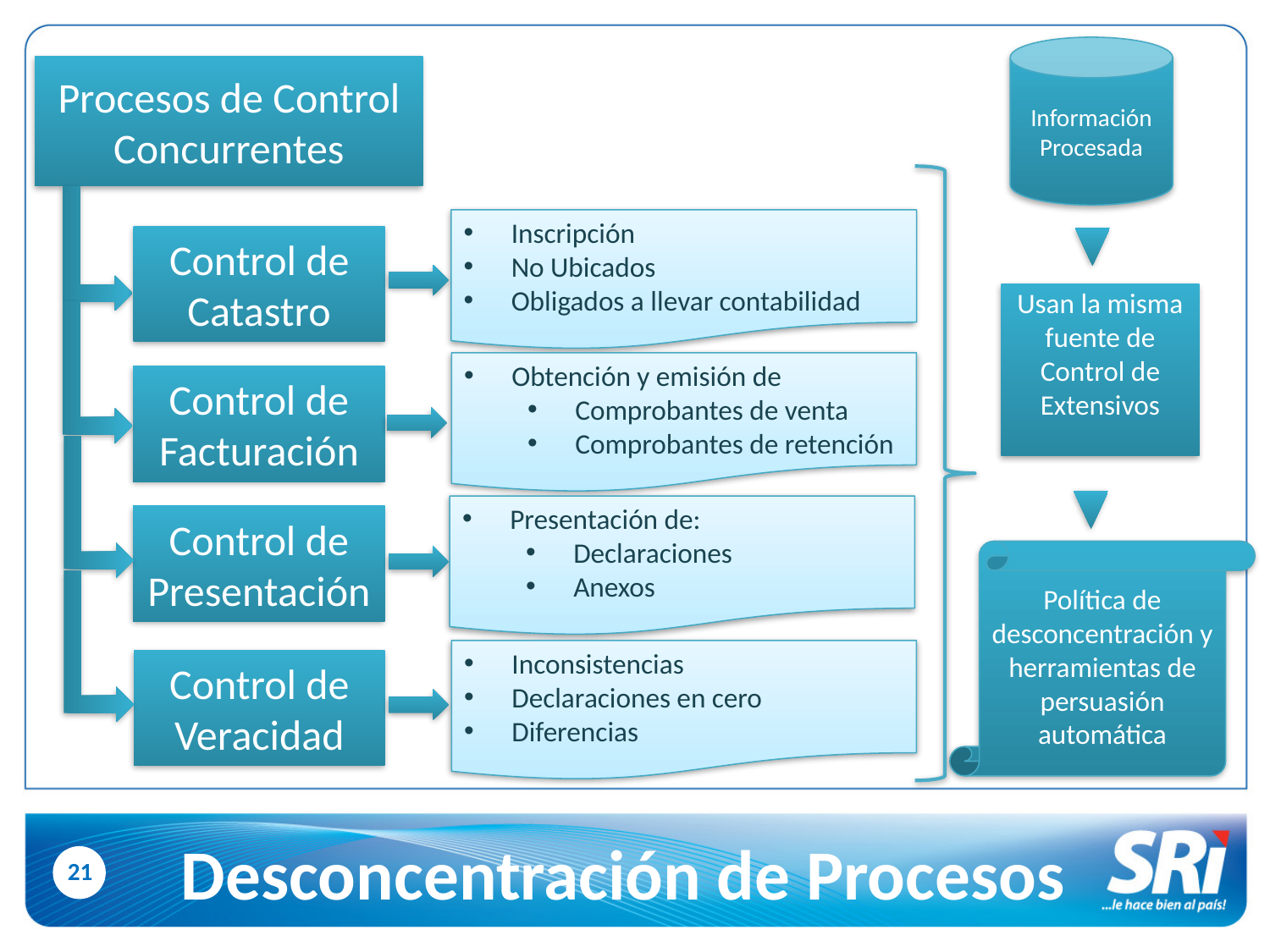

Información Procesada
Procesos de Control Concurrentes

Inscripción
No Ubicados
Obligados a llevar contabilidad

Control de Catastro

Usan la misma fuente de Control de Extensivos

Obtención y emisión de
Comprobantes de venta
Comprobantes de retención
Control de Facturación

Presentación de:
Declaraciones
Anexos
Control de Presentación
Política de desconcentración y herramientas de persuasión automática

Inconsistencias
Declaraciones en cero
Diferencias
Control de Veracidad

Desconcentración de Procesos

21